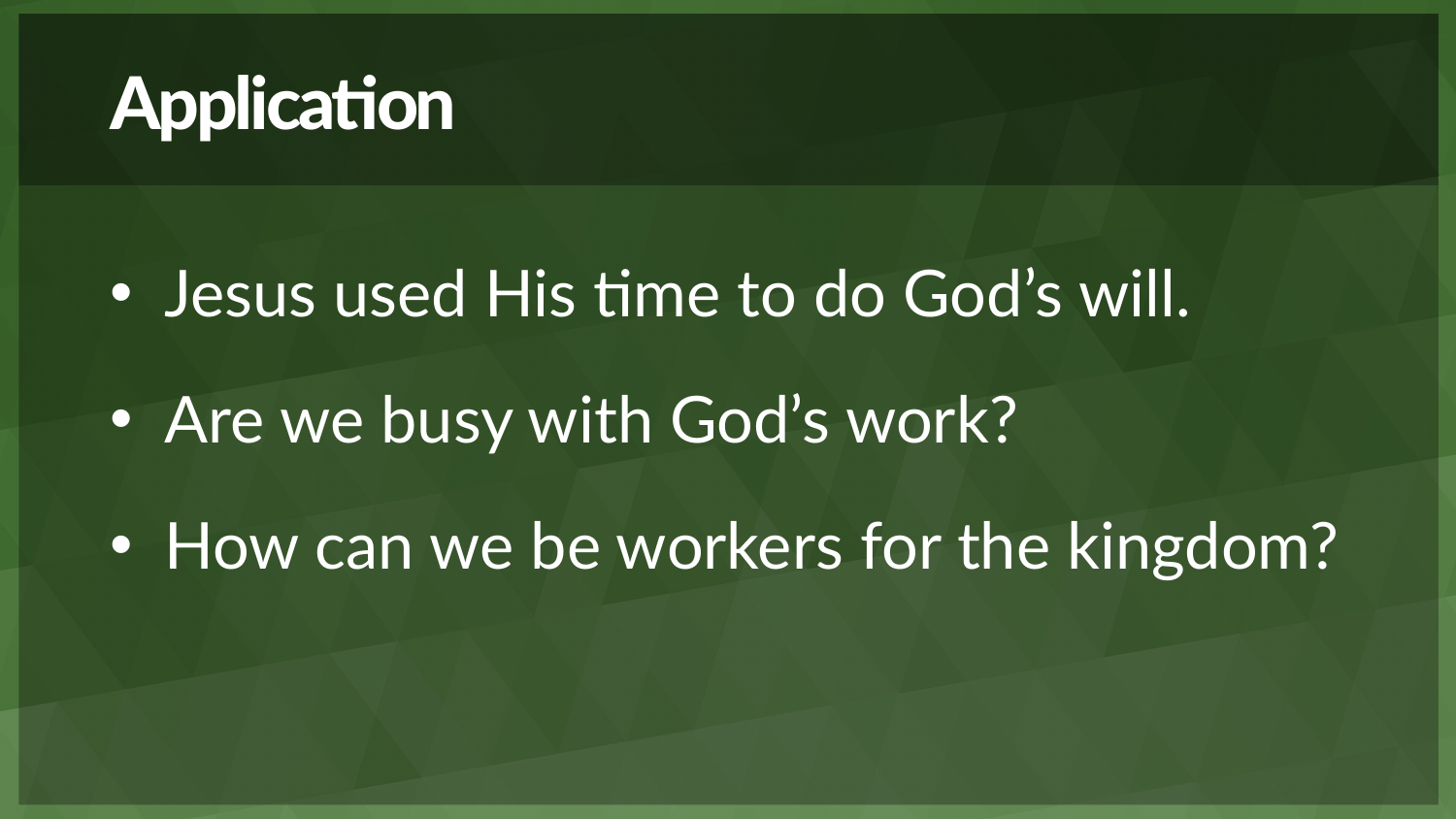

# Application
Jesus used His time to do God’s will.
Are we busy with God’s work?
How can we be workers for the kingdom?